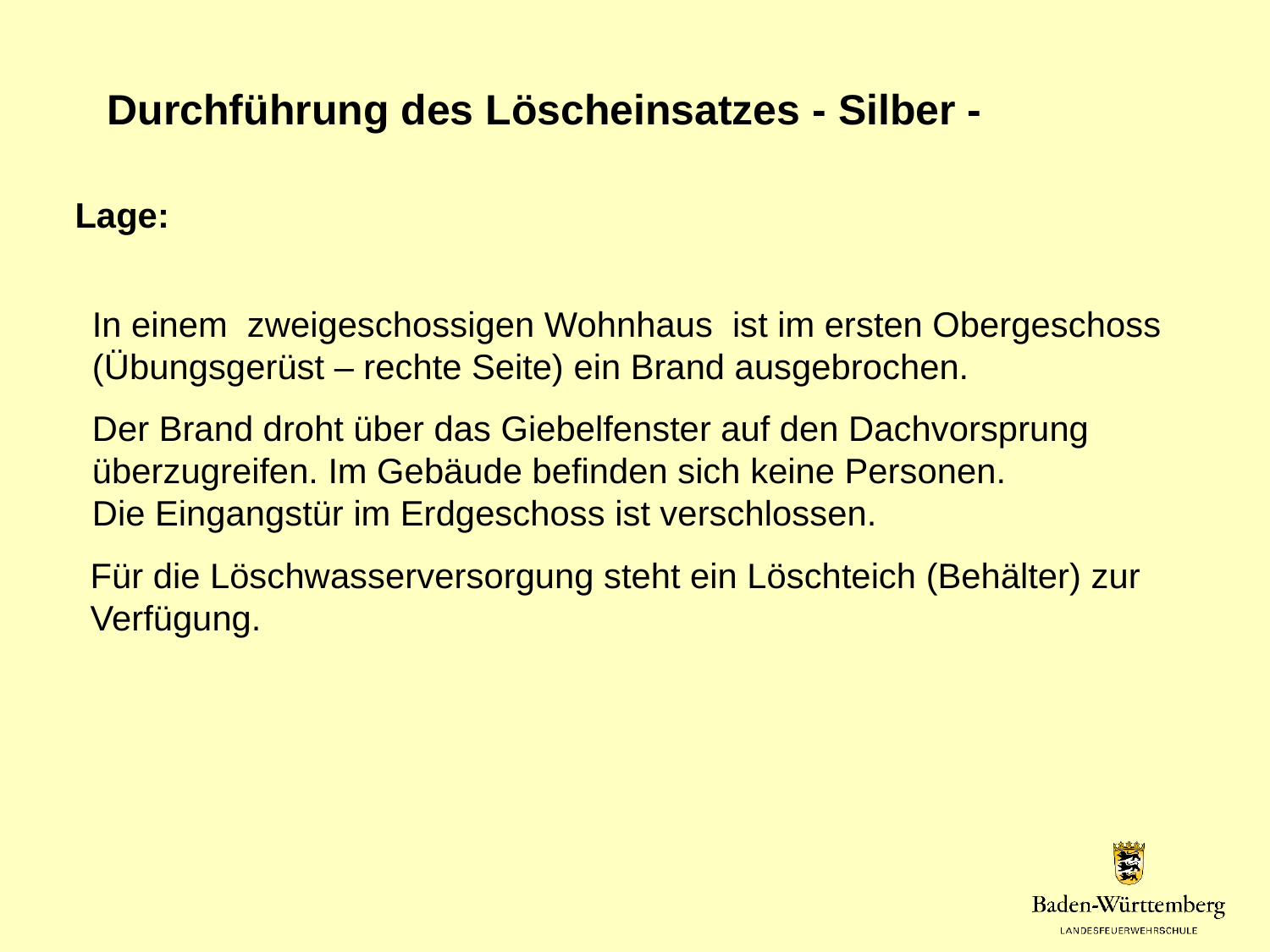

Durchführung des Löscheinsatzes - Silber -
Lage:
In einem  zweigeschossigen Wohnhaus  ist im ersten Obergeschoss
(Übungsgerüst – rechte Seite) ein Brand ausgebrochen.
Der Brand droht über das Giebelfenster auf den Dachvorsprung
überzugreifen. Im Gebäude befinden sich keine Personen.
Die Eingangstür im Erdgeschoss ist verschlossen.
Für die Löschwasserversorgung steht ein Löschteich (Behälter) zur
Verfügung.